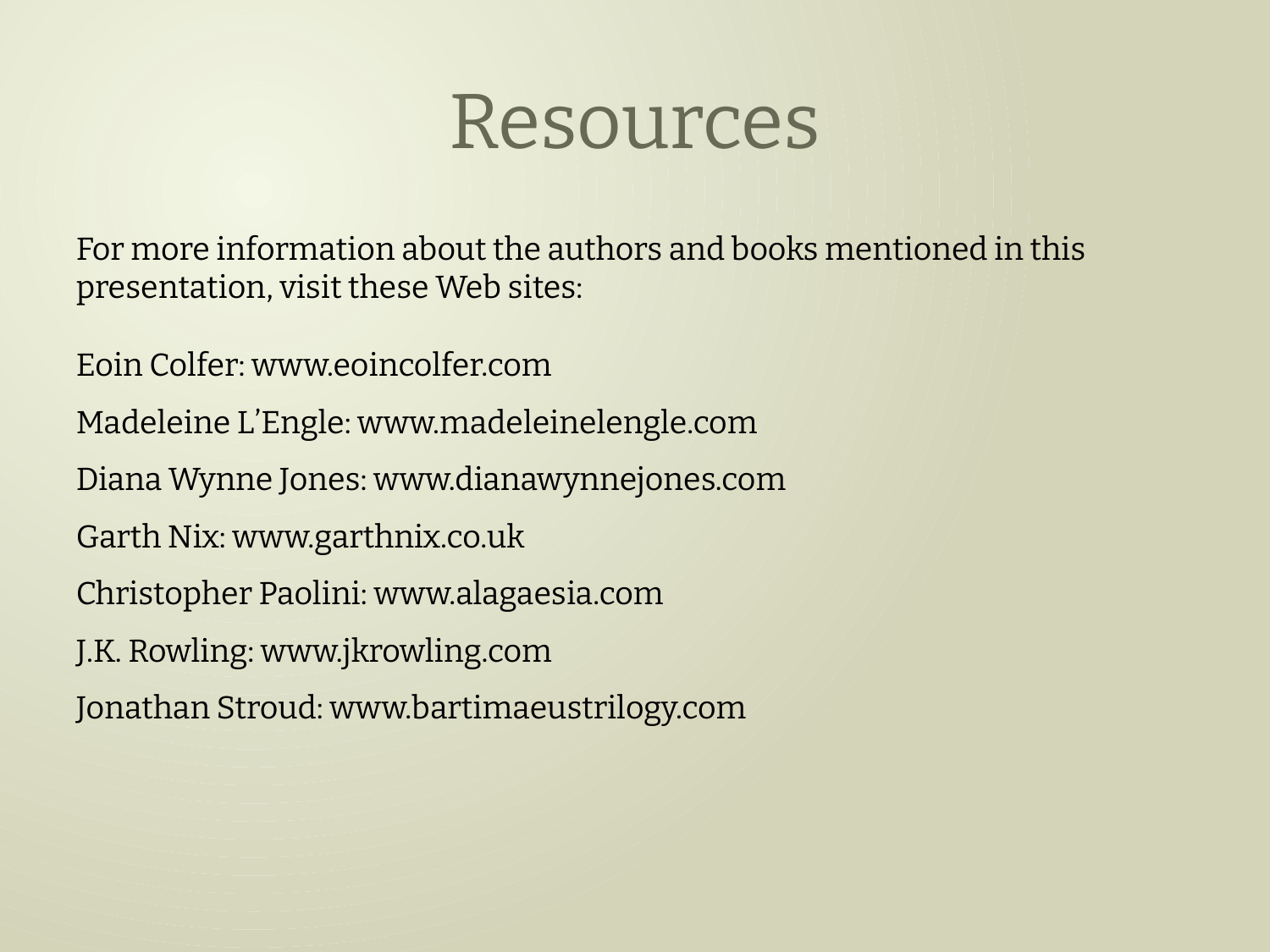

# Resources
For more information about the authors and books mentioned in this presentation, visit these Web sites:
Eoin Colfer: www.eoincolfer.com
Madeleine L’Engle: www.madeleinelengle.com
Diana Wynne Jones: www.dianawynnejones.com
Garth Nix: www.garthnix.co.uk
Christopher Paolini: www.alagaesia.com
J.K. Rowling: www.jkrowling.com
Jonathan Stroud: www.bartimaeustrilogy.com